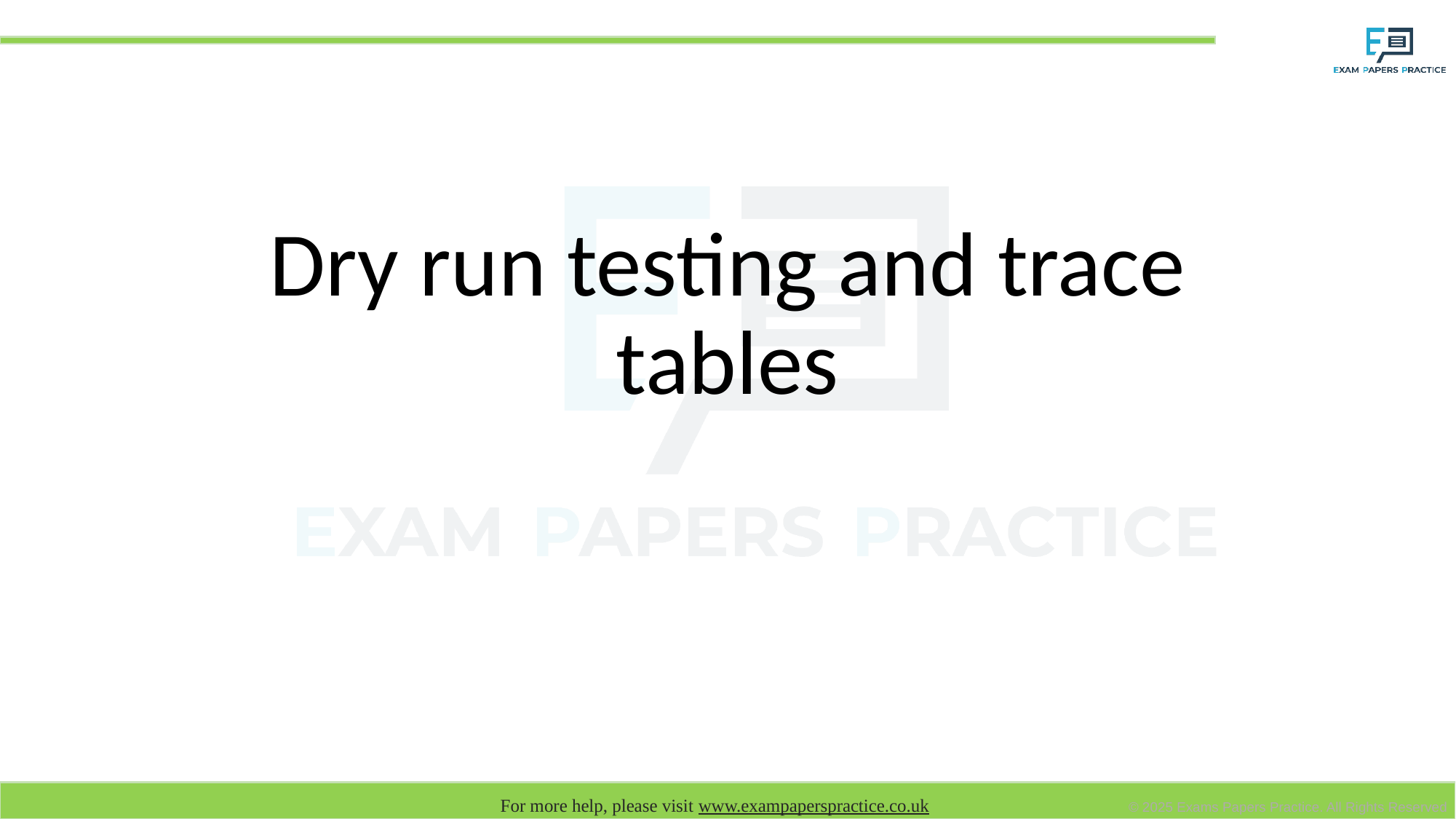

# Dry run testing and trace tables